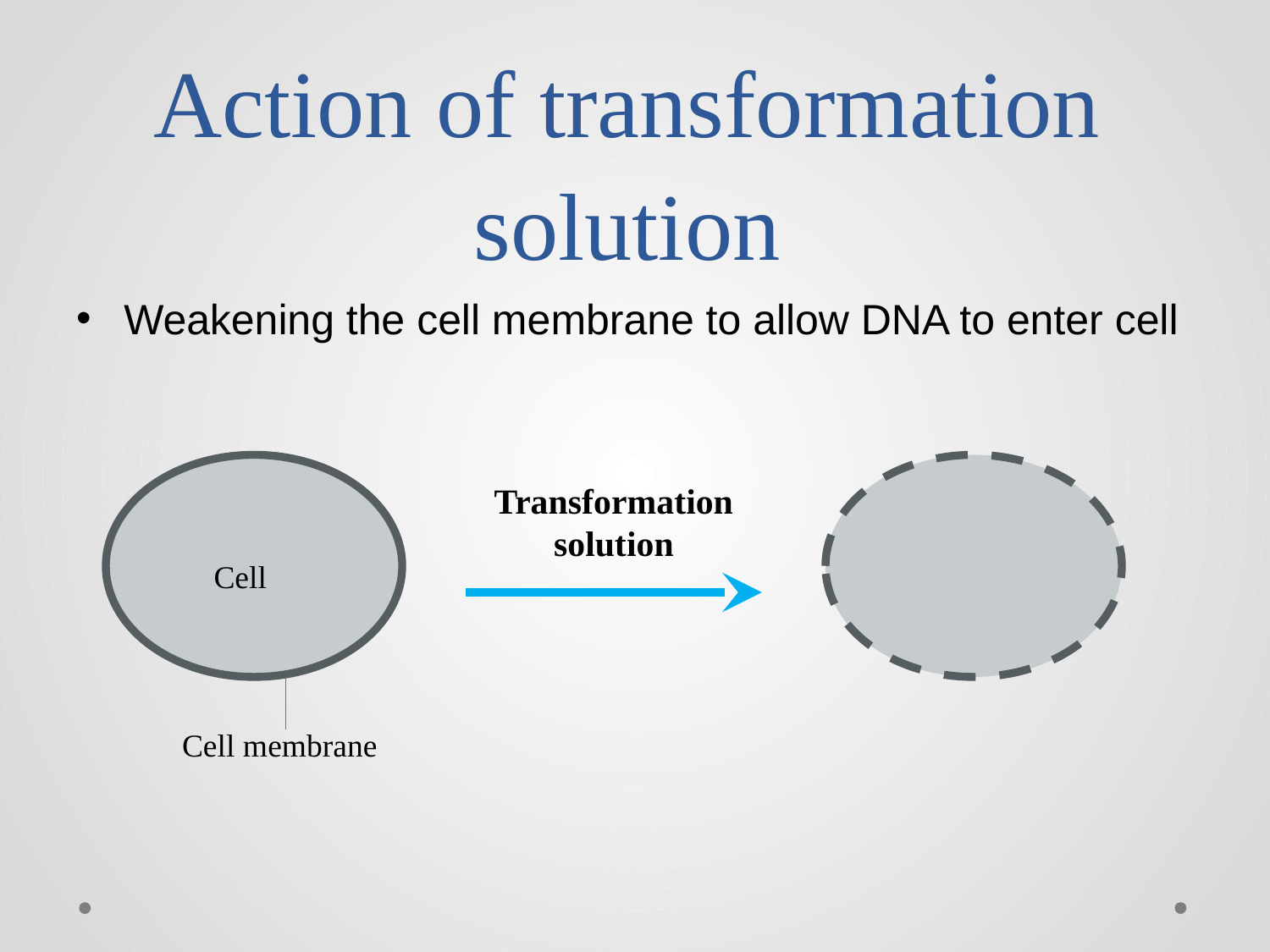

# Action of transformation solution
Weakening the cell membrane to allow DNA to enter cell

Transformation solution
Cell
Cell membrane